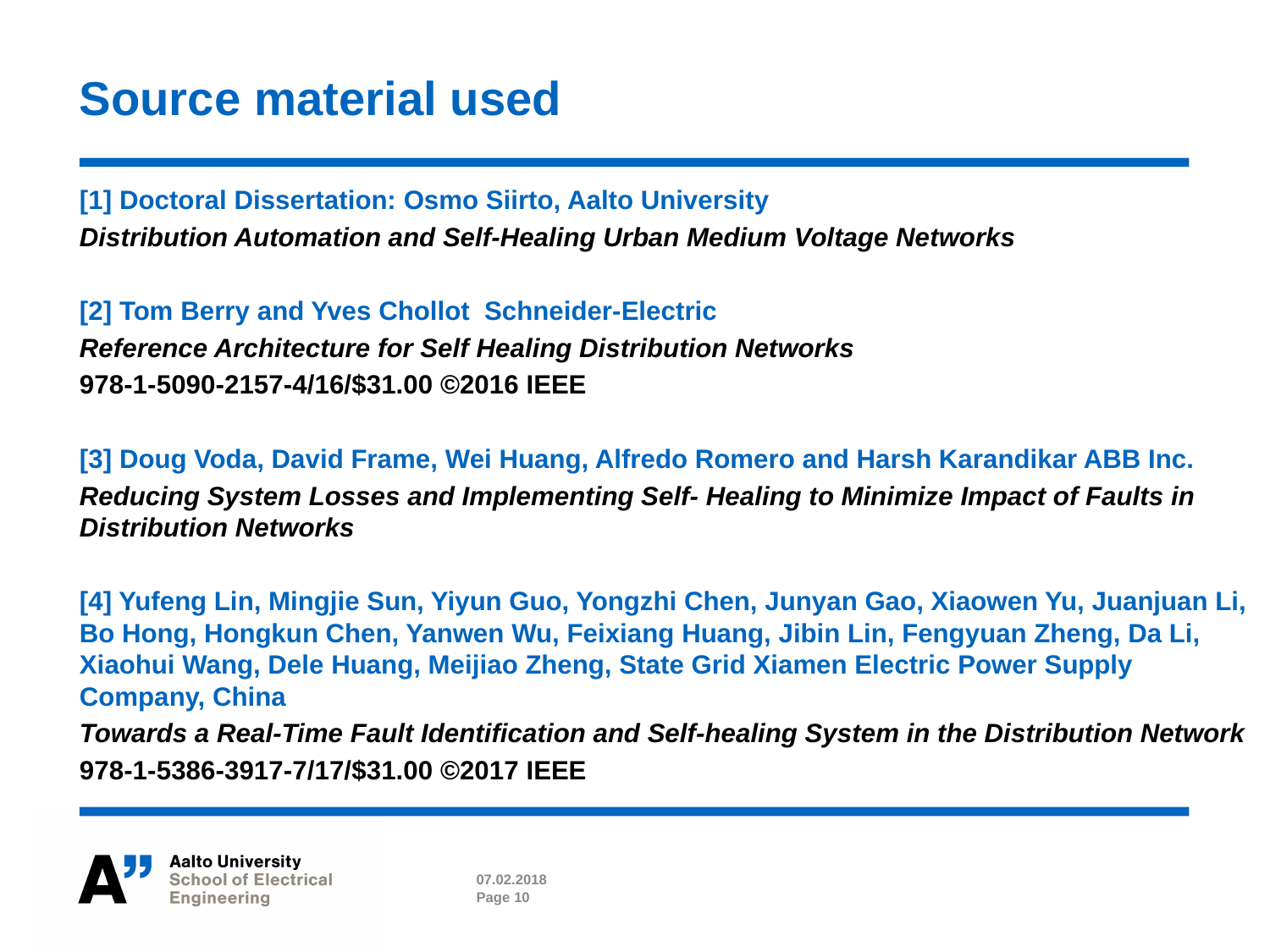

# Source material used
[1] Doctoral Dissertation: Osmo Siirto, Aalto University
Distribution Automation and Self-Healing Urban Medium Voltage Networks

[2] Tom Berry and Yves Chollot  Schneider-Electric
Reference Architecture for Self Healing Distribution Networks
978-1-5090-2157-4/16/$31.00 ©2016 IEEE

[3] Doug Voda, David Frame, Wei Huang, Alfredo Romero and Harsh Karandikar ABB Inc.
Reducing System Losses and Implementing Self- Healing to Minimize Impact of Faults in Distribution Networks

[4] Yufeng Lin, Mingjie Sun, Yiyun Guo, Yongzhi Chen, Junyan Gao, Xiaowen Yu, Juanjuan Li, Bo Hong, Hongkun Chen, Yanwen Wu, Feixiang Huang, Jibin Lin, Fengyuan Zheng, Da Li, Xiaohui Wang, Dele Huang, Meijiao Zheng, State Grid Xiamen Electric Power Supply Company, China
Towards a Real-Time Fault Identification and Self-healing System in the Distribution Network
978-1-5386-3917-7/17/$31.00 ©2017 IEEE

07.02.2018
Page 10